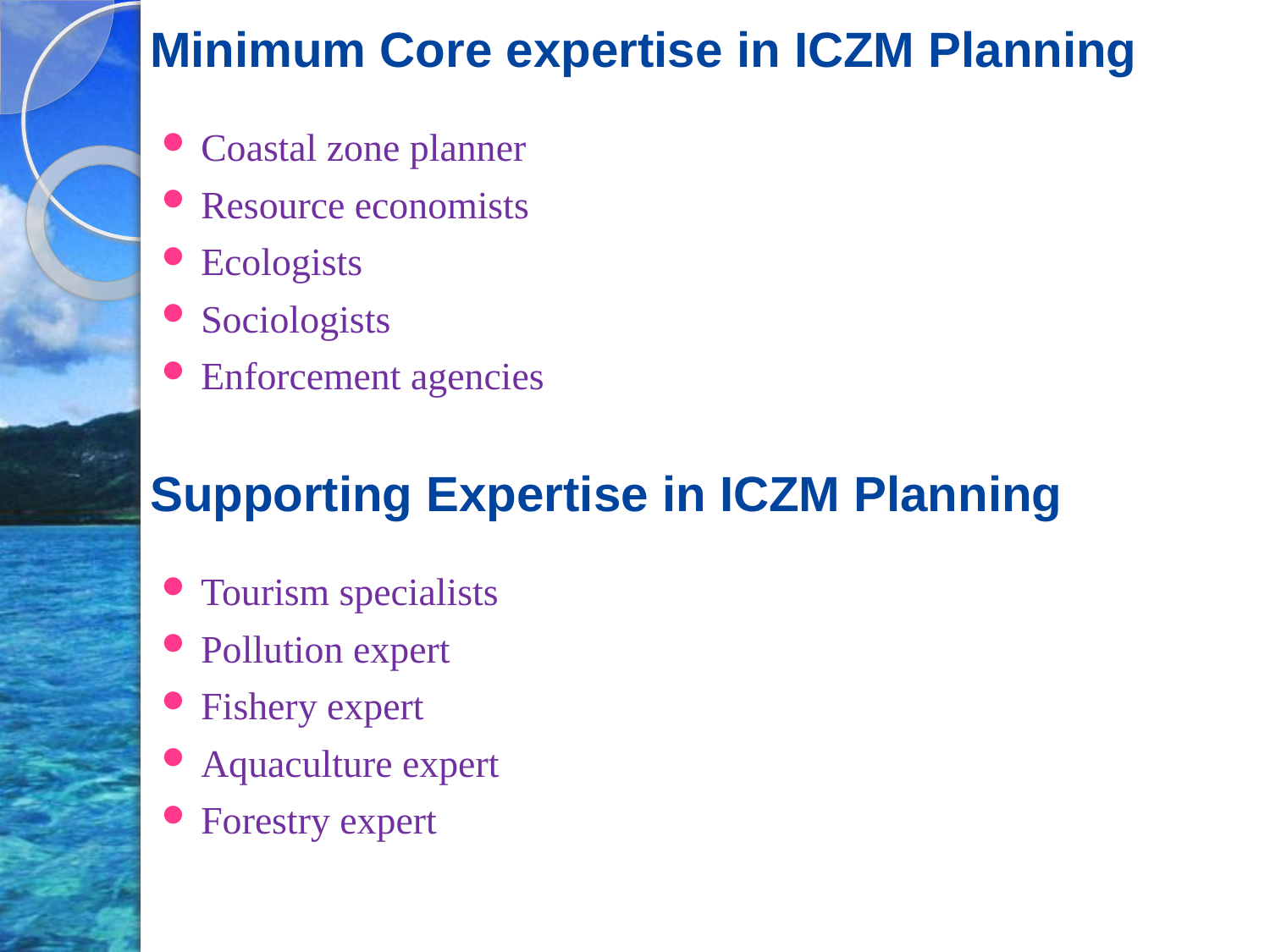

# Minimum Core expertise in ICZM Planning
Coastal zone planner
Resource economists
Ecologists
Sociologists
Enforcement agencies
Supporting Expertise in ICZM Planning
Tourism specialists
Pollution expert
Fishery expert
Aquaculture expert
Forestry expert